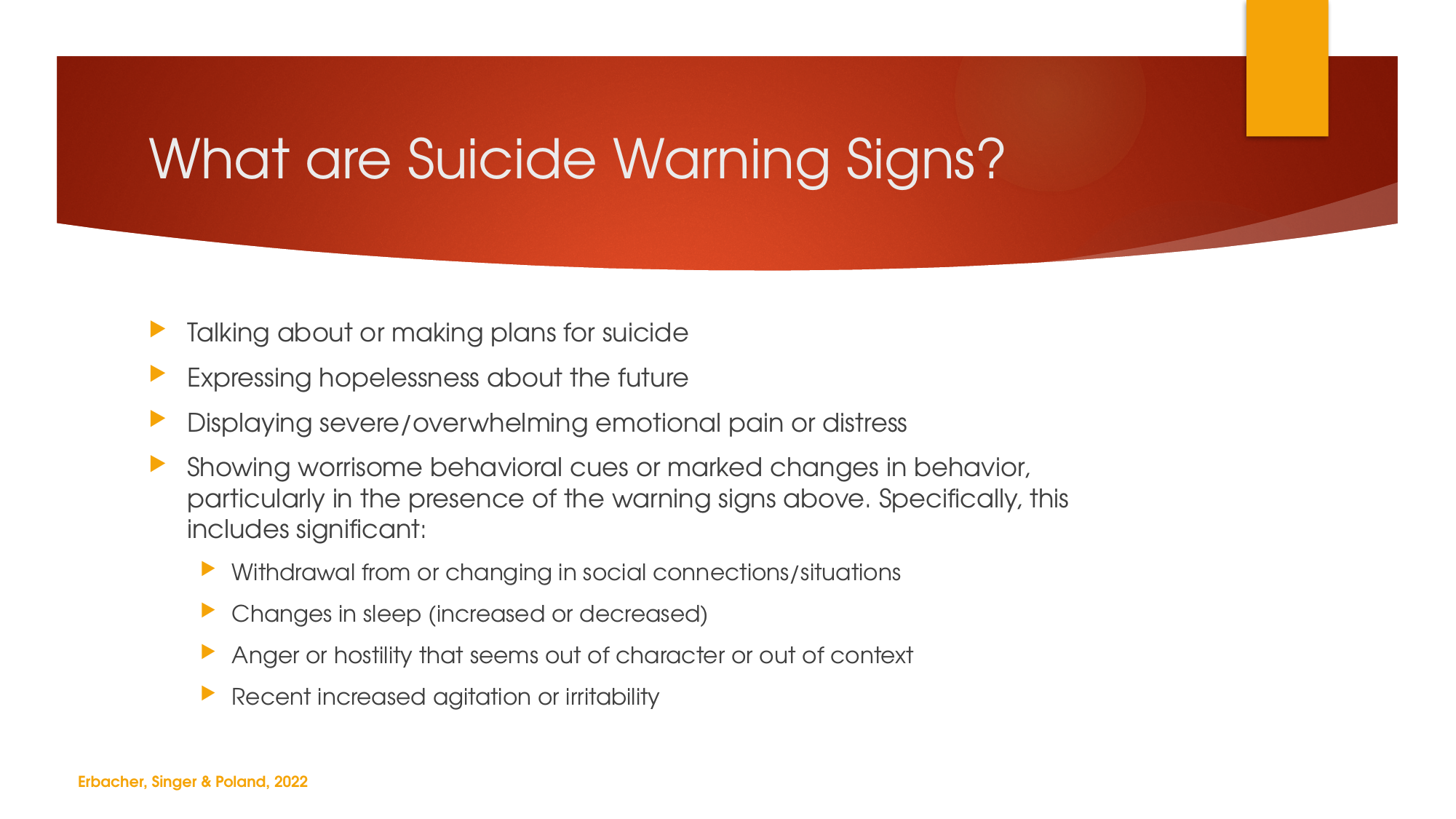

# What are Suicide Warning Signs?
Talking about or making plans for suicide
Expressing hopelessness about the future
Displaying severe/overwhelming emotional pain or distress
Showing worrisome behavioral cues or marked changes in behavior, particularly in the presence of the warning signs above. Specifically, this includes significant:
Withdrawal from or changing in social connections/situations
Changes in sleep (increased or decreased)
Anger or hostility that seems out of character or out of context
Recent increased agitation or irritability

Erbacher, Singer & Poland, 2022